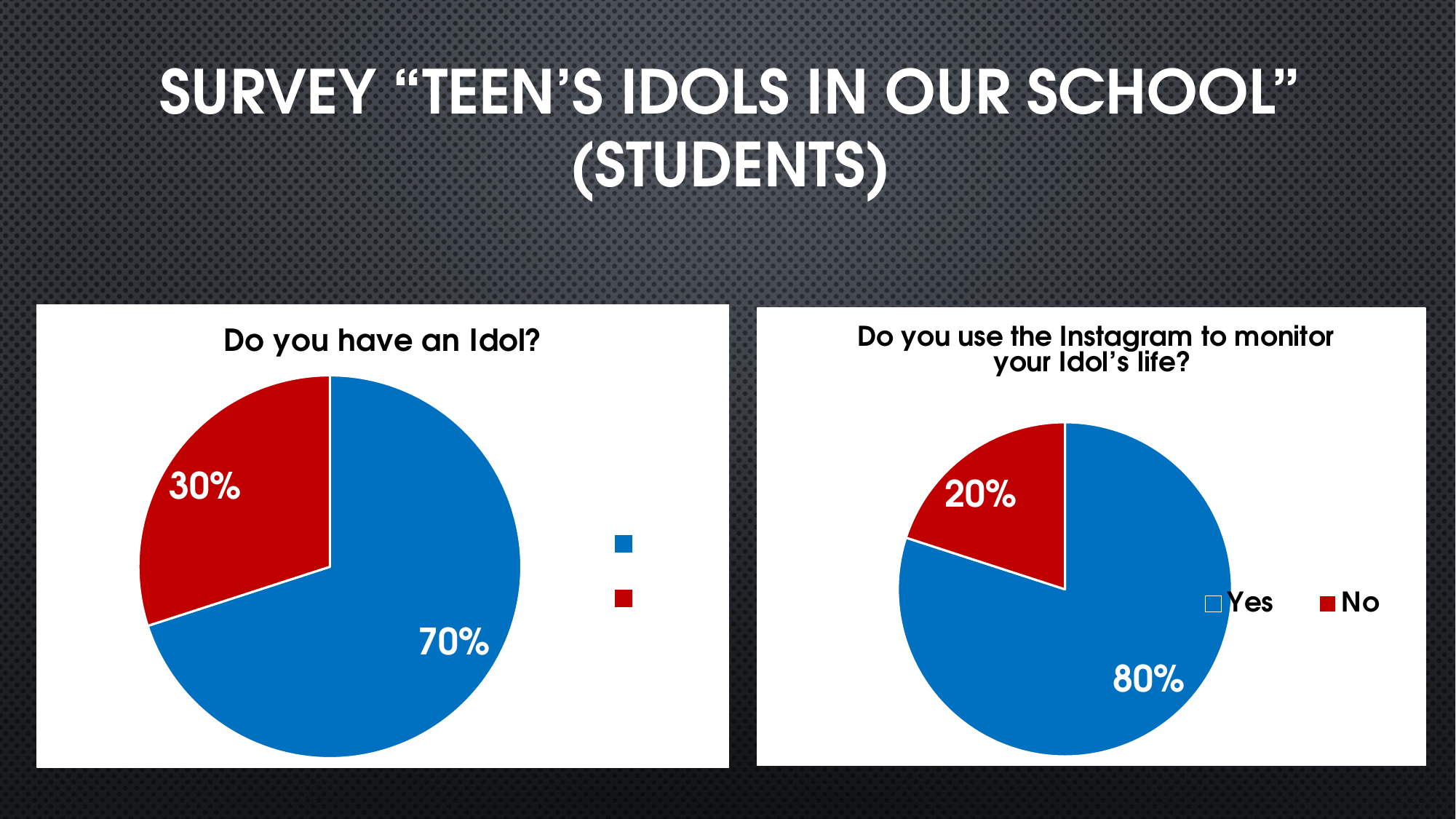

Survey “Teen’s Idols in our school”
(students)

### Chart: Do you have an Idol?

| Category | Do you have the  |
|---|---|
| Yes | 70.0 |
| No | 30.0 |

### Chart:  Do you use the Instagram to monitor your Idol’s life?

| Category | Столбец1 |
|---|---|
| Yes | 80.0 |
| No | 20.0 |